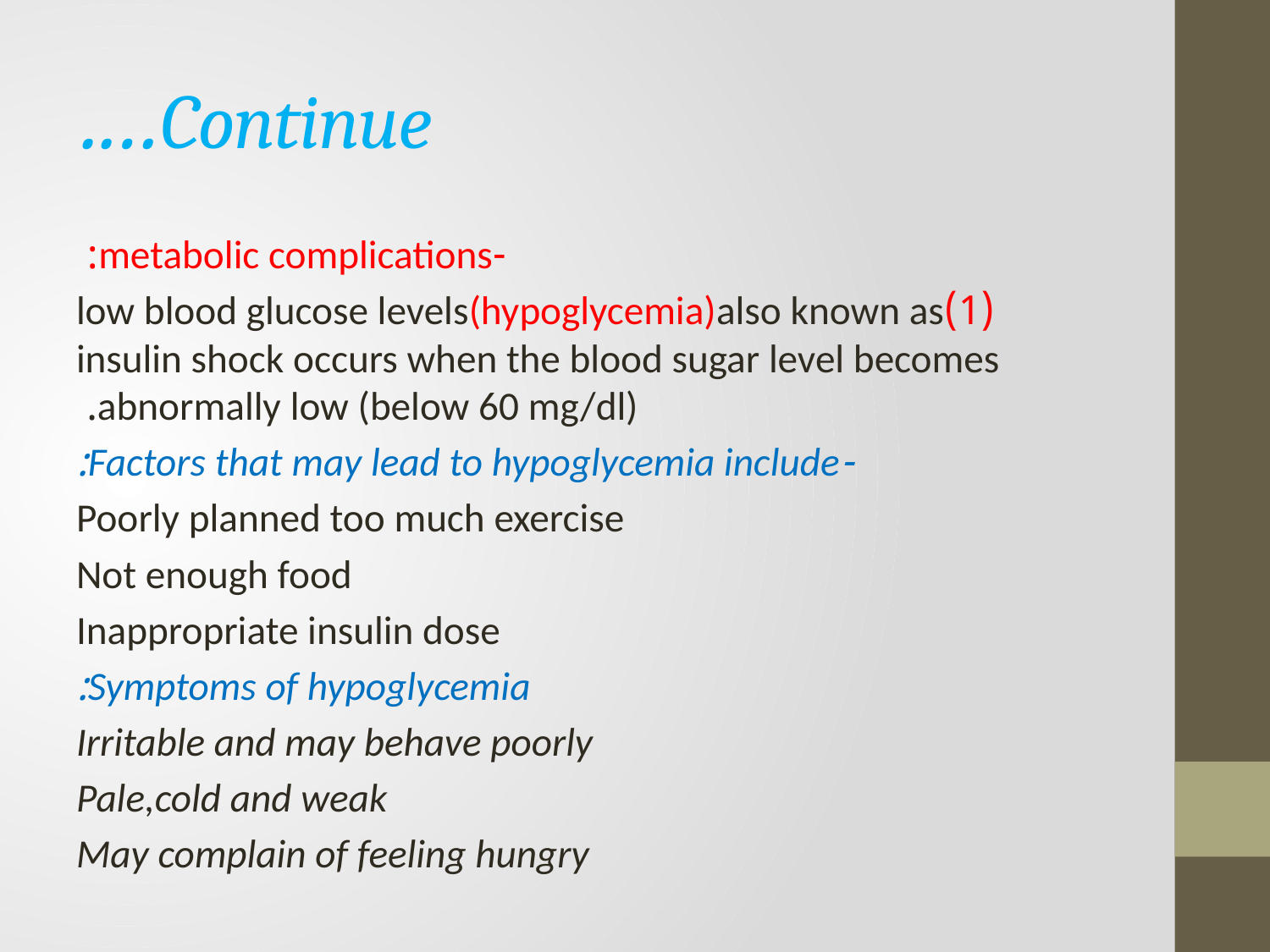

# Continue….
-metabolic complications:
(1)low blood glucose levels(hypoglycemia)also known as insulin shock occurs when the blood sugar level becomes abnormally low (below 60 mg/dl).
-Factors that may lead to hypoglycemia include:
Poorly planned too much exercise
Not enough food
Inappropriate insulin dose
Symptoms of hypoglycemia:
Irritable and may behave poorly
Pale,cold and weak
May complain of feeling hungry